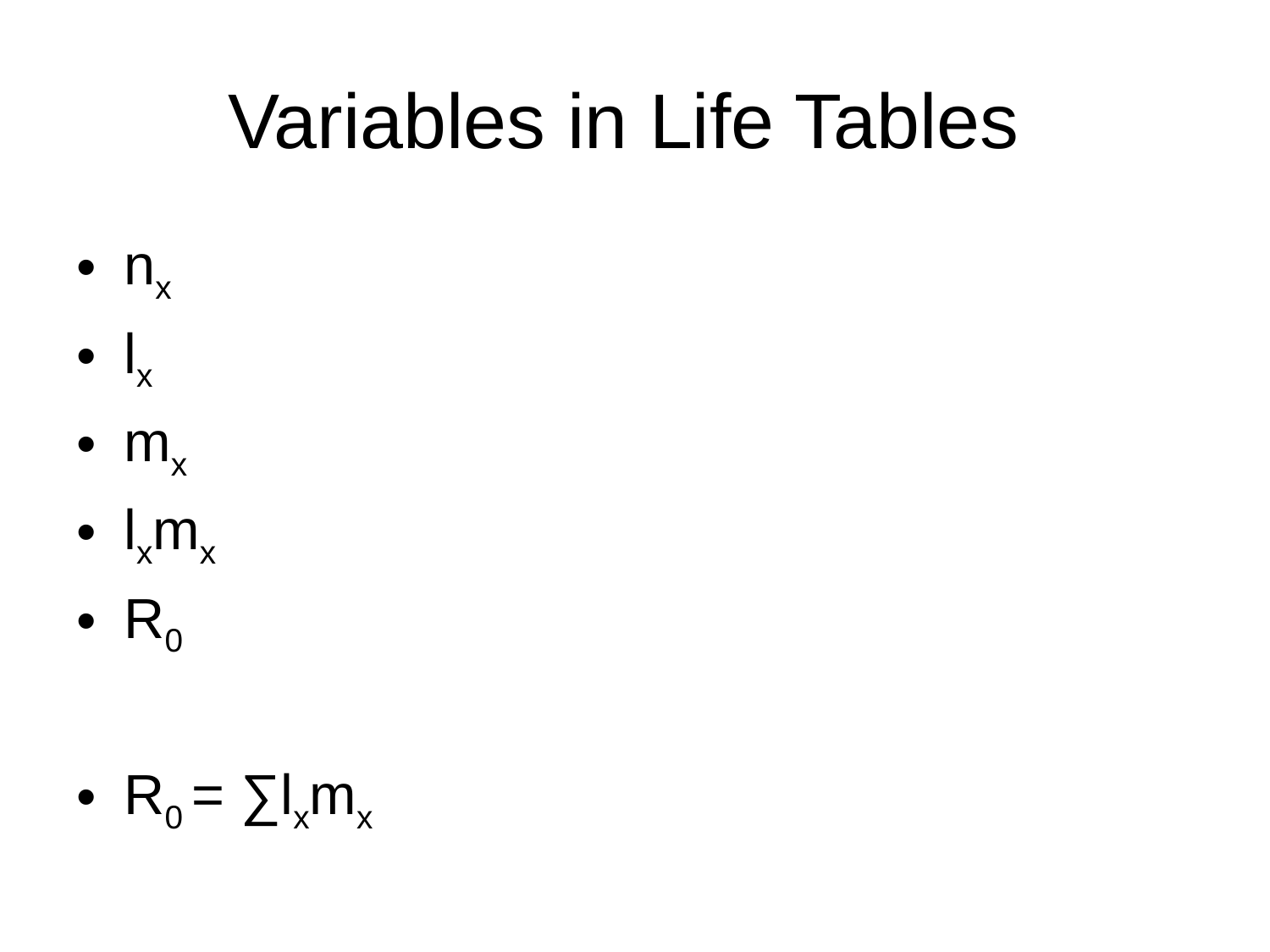

# Variables in Life Tables
nx
lx
mx
lxmx
R0

R0 = ∑lxmx